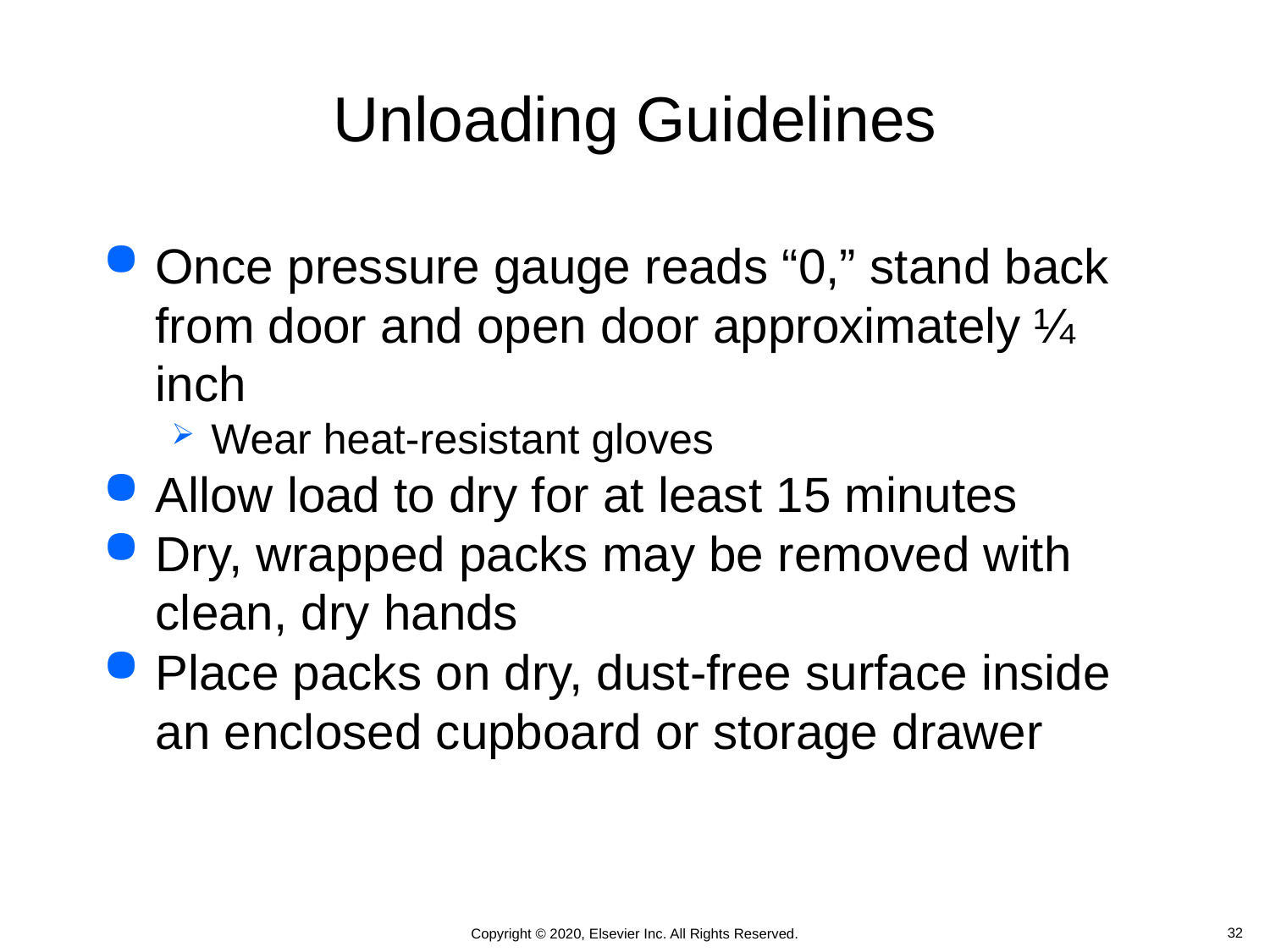

# Unloading Guidelines
Once pressure gauge reads “0,” stand back from door and open door approximately ¼ inch
Wear heat-resistant gloves
Allow load to dry for at least 15 minutes
Dry, wrapped packs may be removed with clean, dry hands
Place packs on dry, dust-free surface inside an enclosed cupboard or storage drawer
 32